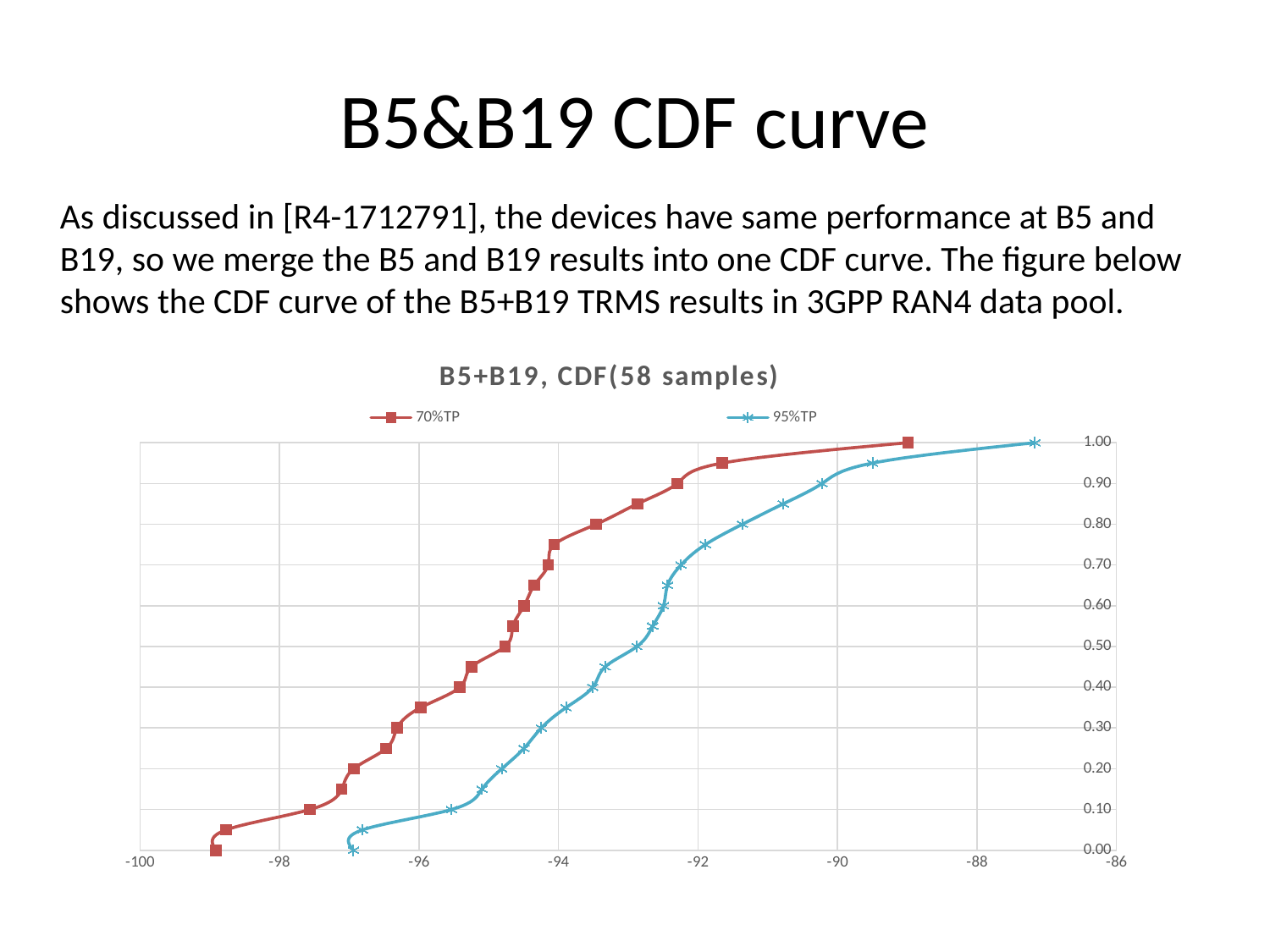

# B5&B19 CDF curve
As discussed in [R4-1712791], the devices have same performance at B5 and B19, so we merge the B5 and B19 results into one CDF curve. The figure below shows the CDF curve of the B5+B19 TRMS results in 3GPP RAN4 data pool.

### Chart: B5+B19, CDF(58 samples)

| Category |  |  |
|---|---|---|